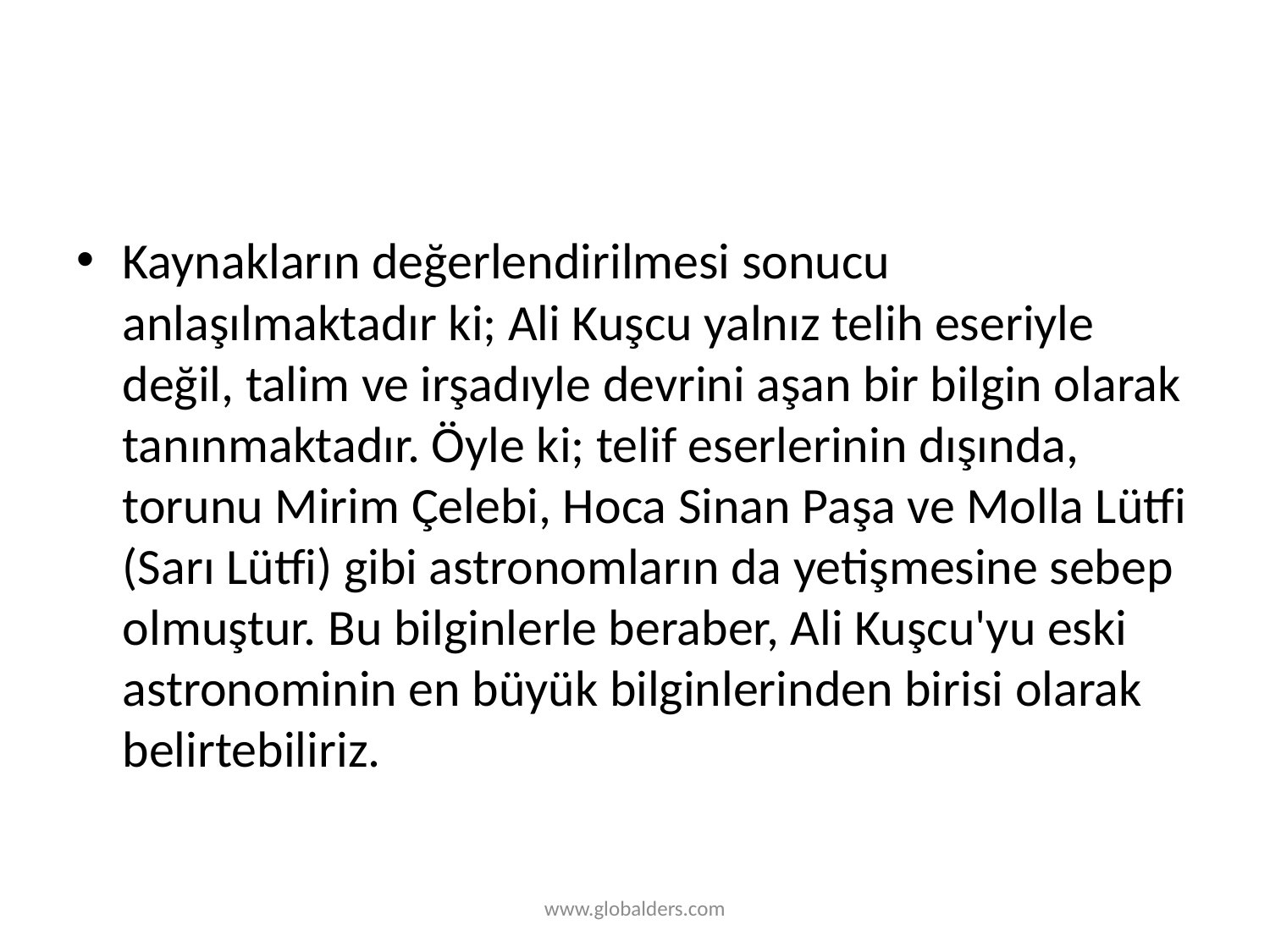

#
Kaynakların değerlendirilmesi sonucu anlaşılmaktadır ki; Ali Kuşcu yalnız telih eseriyle değil, talim ve irşadıyle devrini aşan bir bilgin olarak tanınmaktadır. Öyle ki; telif eserlerinin dışında, torunu Mirim Çelebi, Hoca Sinan Paşa ve Molla Lütfi (Sarı Lütfi) gibi astronomların da yetişmesine sebep olmuştur. Bu bilginlerle beraber, Ali Kuşcu'yu eski astronominin en büyük bilginlerinden birisi olarak belirtebiliriz.
www.globalders.com